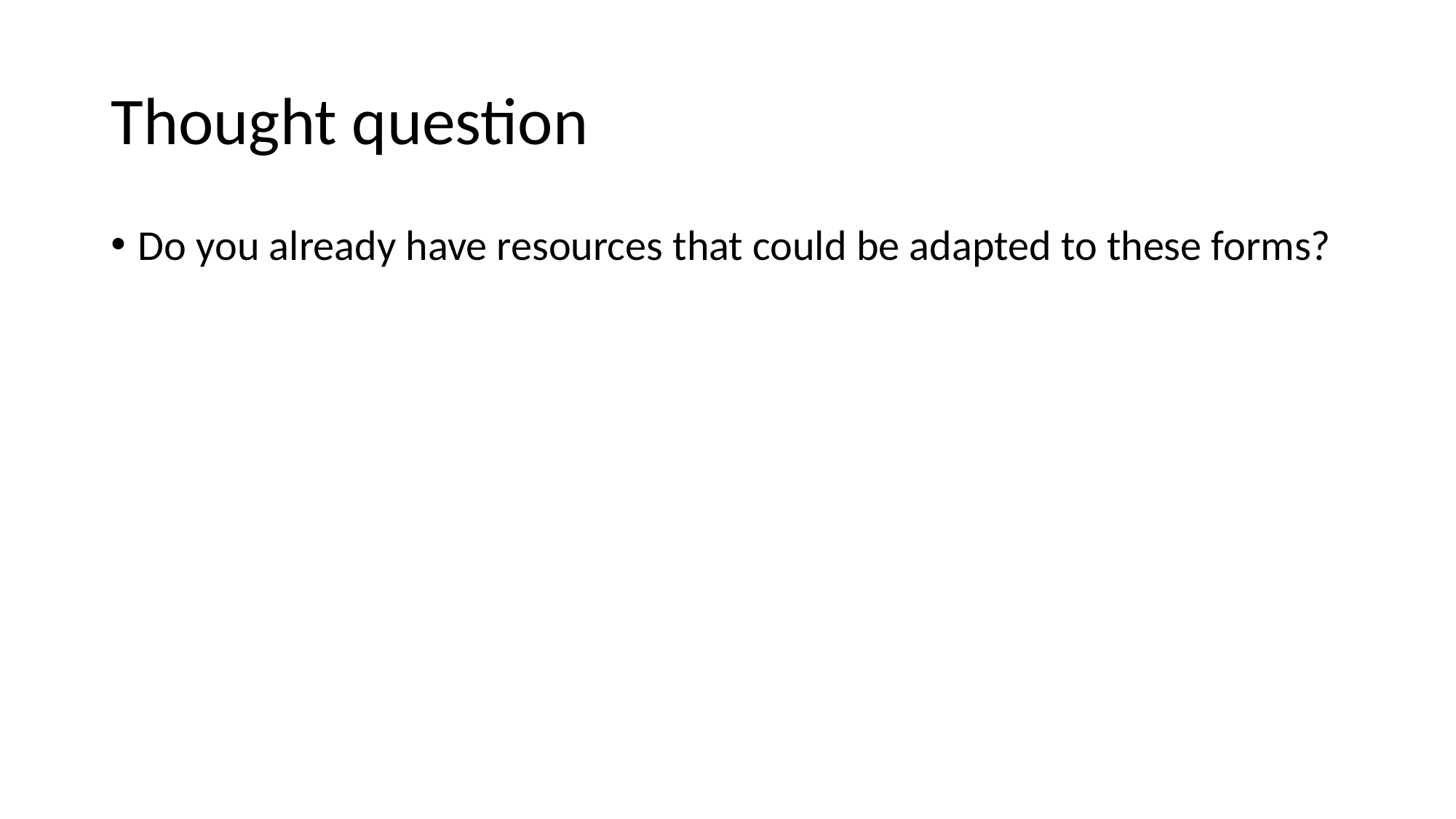

# Thought question
Do you already have resources that could be adapted to these forms?